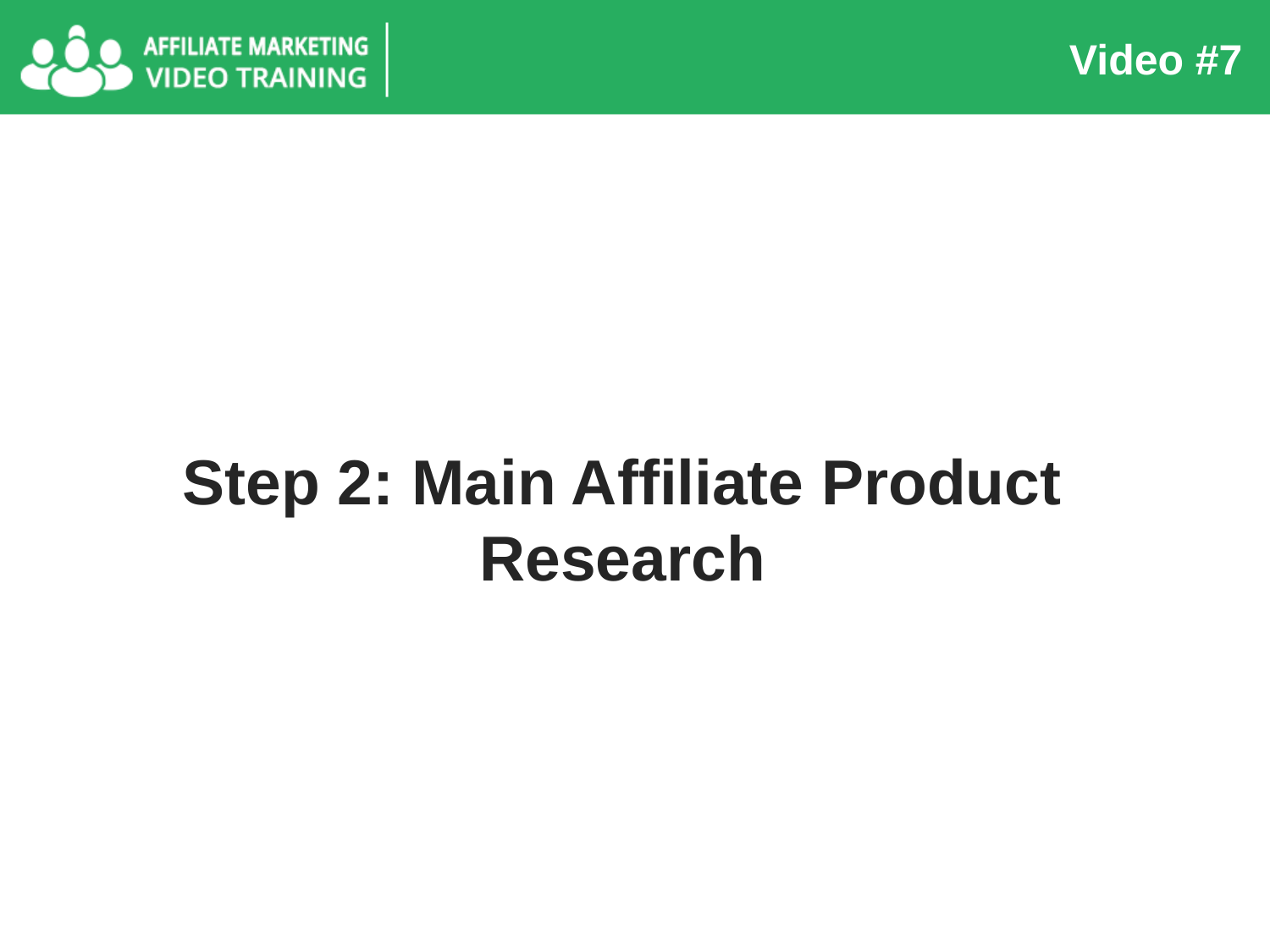

Video #7
Step 2: Main Affiliate Product Research